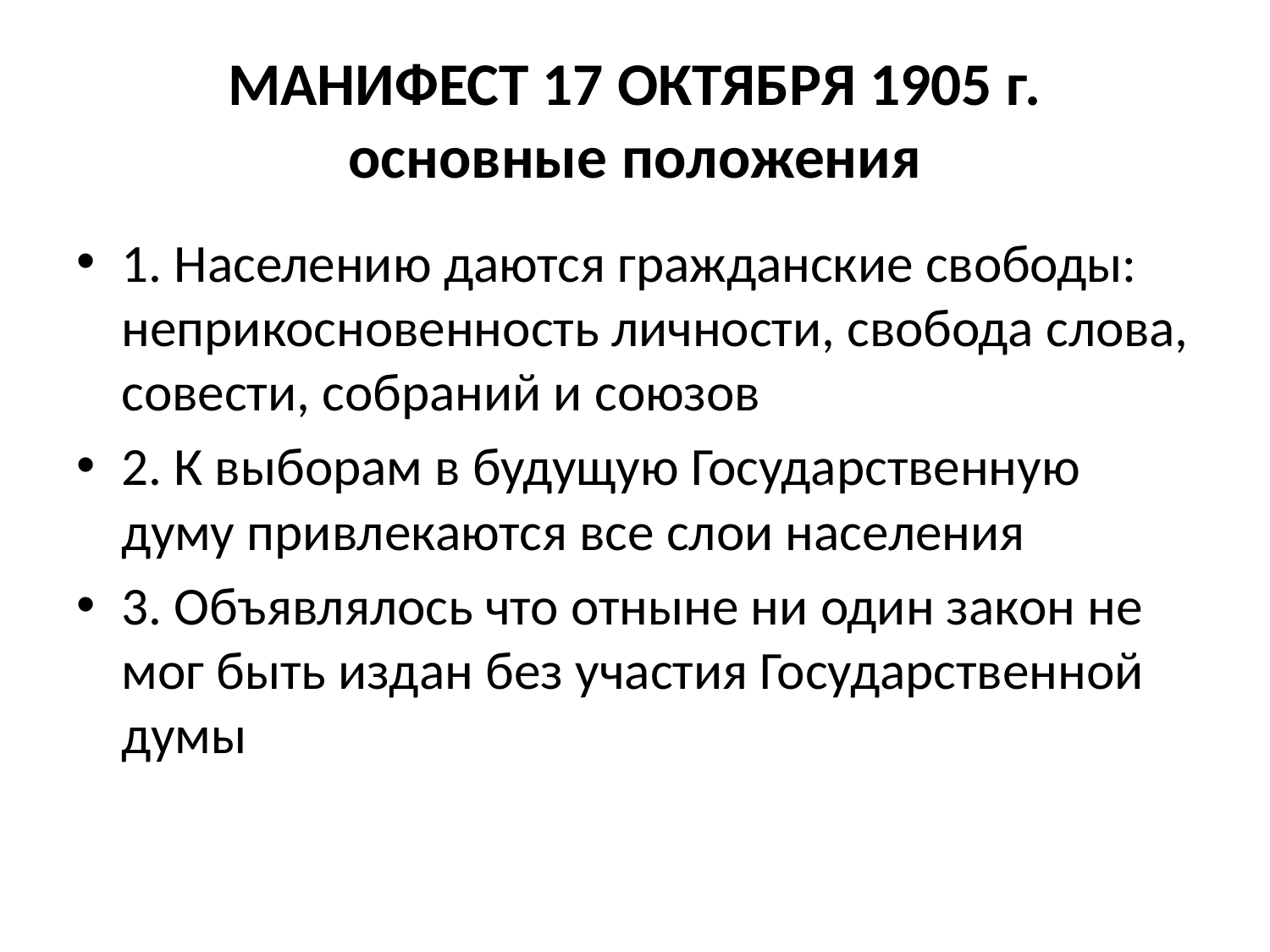

# МАНИФЕСТ 17 ОКТЯБРЯ 1905 г. основные положения
1. Населению даются гражданские свободы: неприкосновенность личности, свобода слова, совести, собраний и союзов
2. К выборам в будущую Государственную думу привлекаются все слои населения
3. Объявлялось что отныне ни один закон не мог быть издан без участия Государственной думы